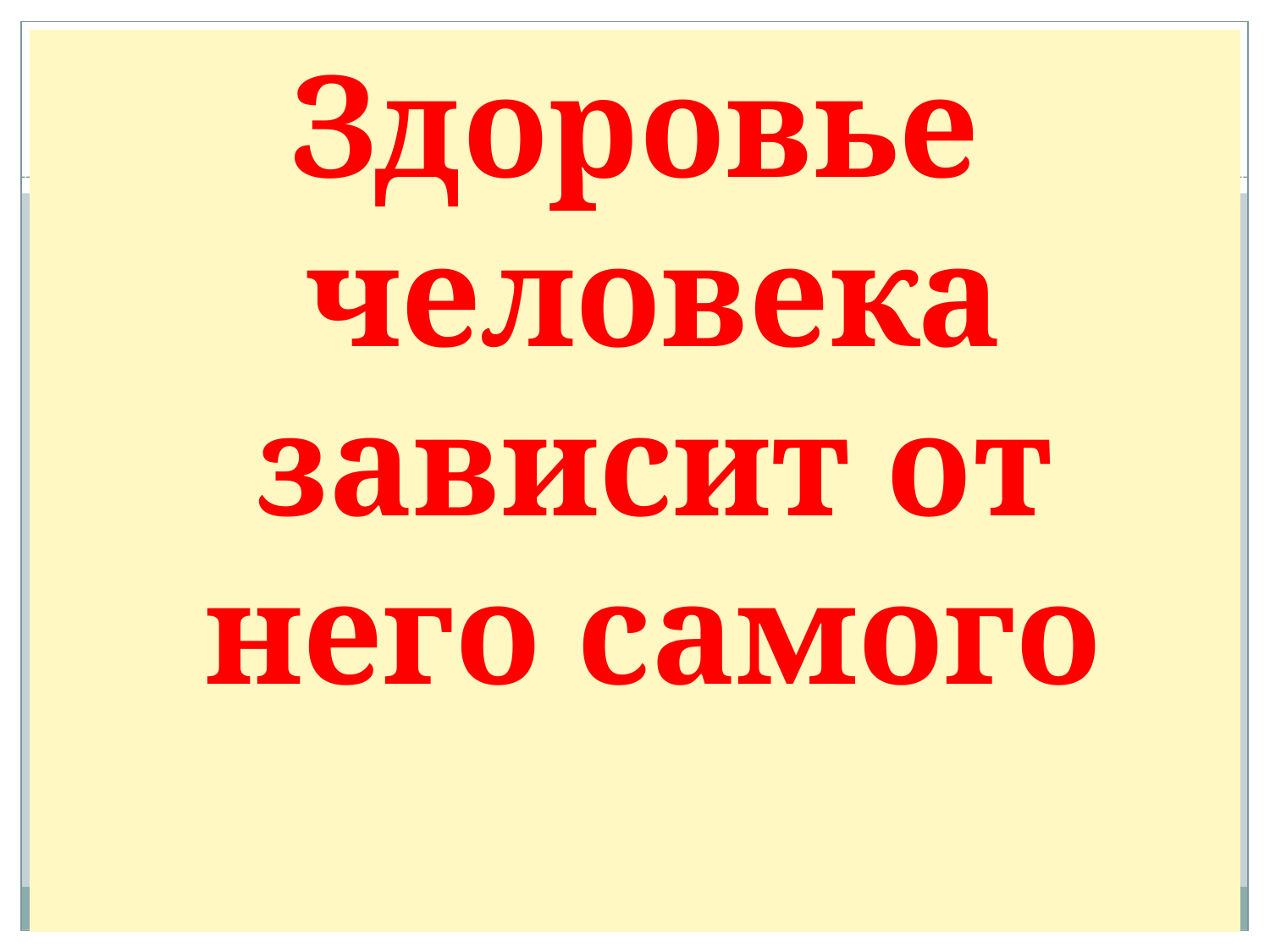

Здоровье человека зависит от него самого
#